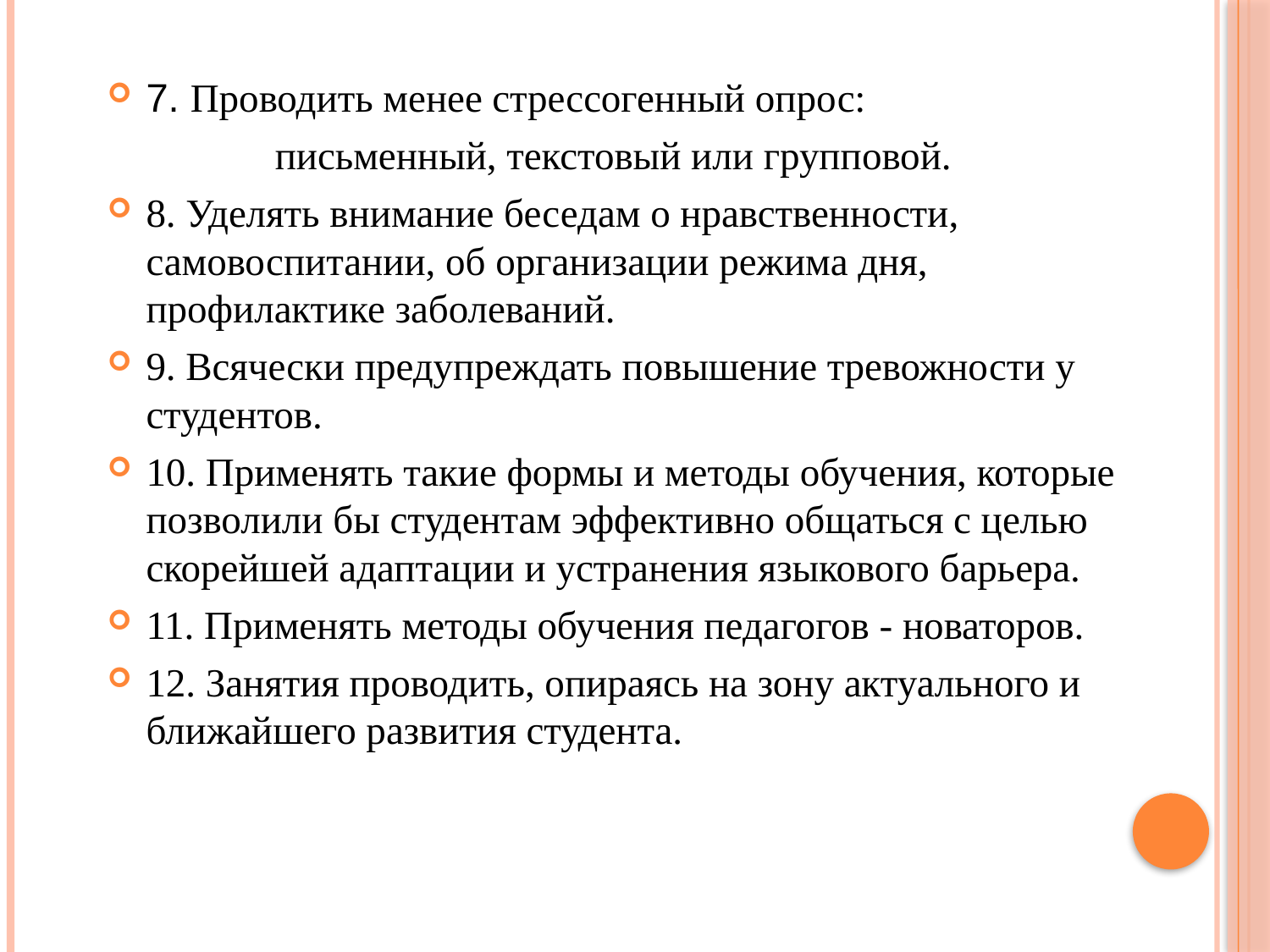

7. Проводить менее стрессогенный опрос:
письменный, текстовый или групповой.
8. Уделять внимание беседам о нравственности, самовоспитании, об организации режима дня, профилактике заболеваний.
9. Всячески предупреждать повышение тревожности у студентов.
10. Применять такие формы и методы обучения, которые позволили бы студентам эффективно общаться с целью скорейшей адаптации и устранения языкового барьера.
11. Применять методы обучения педагогов - новаторов.
12. Занятия проводить, опираясь на зону актуального и ближайшего развития студента.